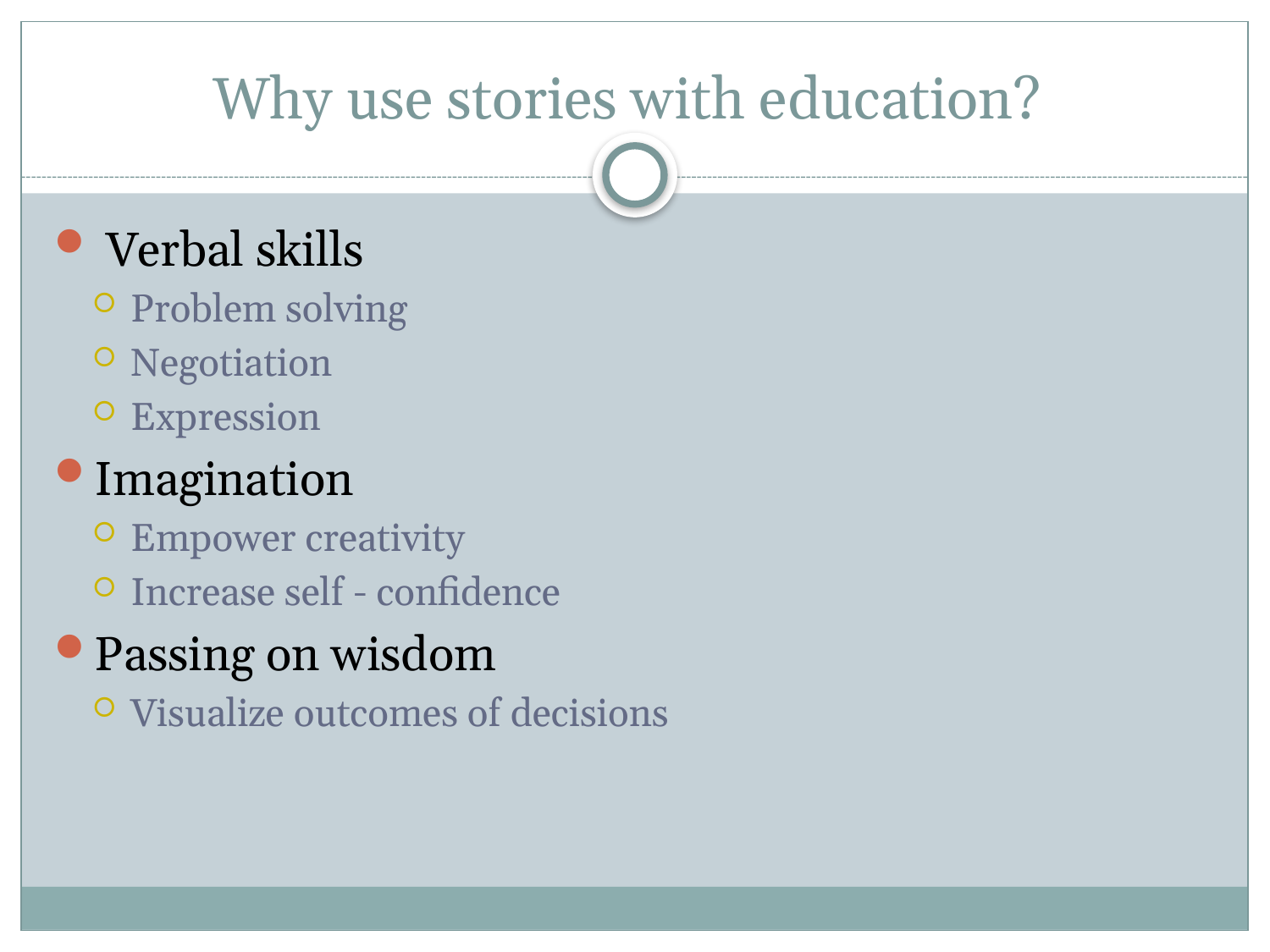

# Why use stories with education?
 Verbal skills
Problem solving
Negotiation
Expression
Imagination
Empower creativity
Increase self - confidence
Passing on wisdom
Visualize outcomes of decisions